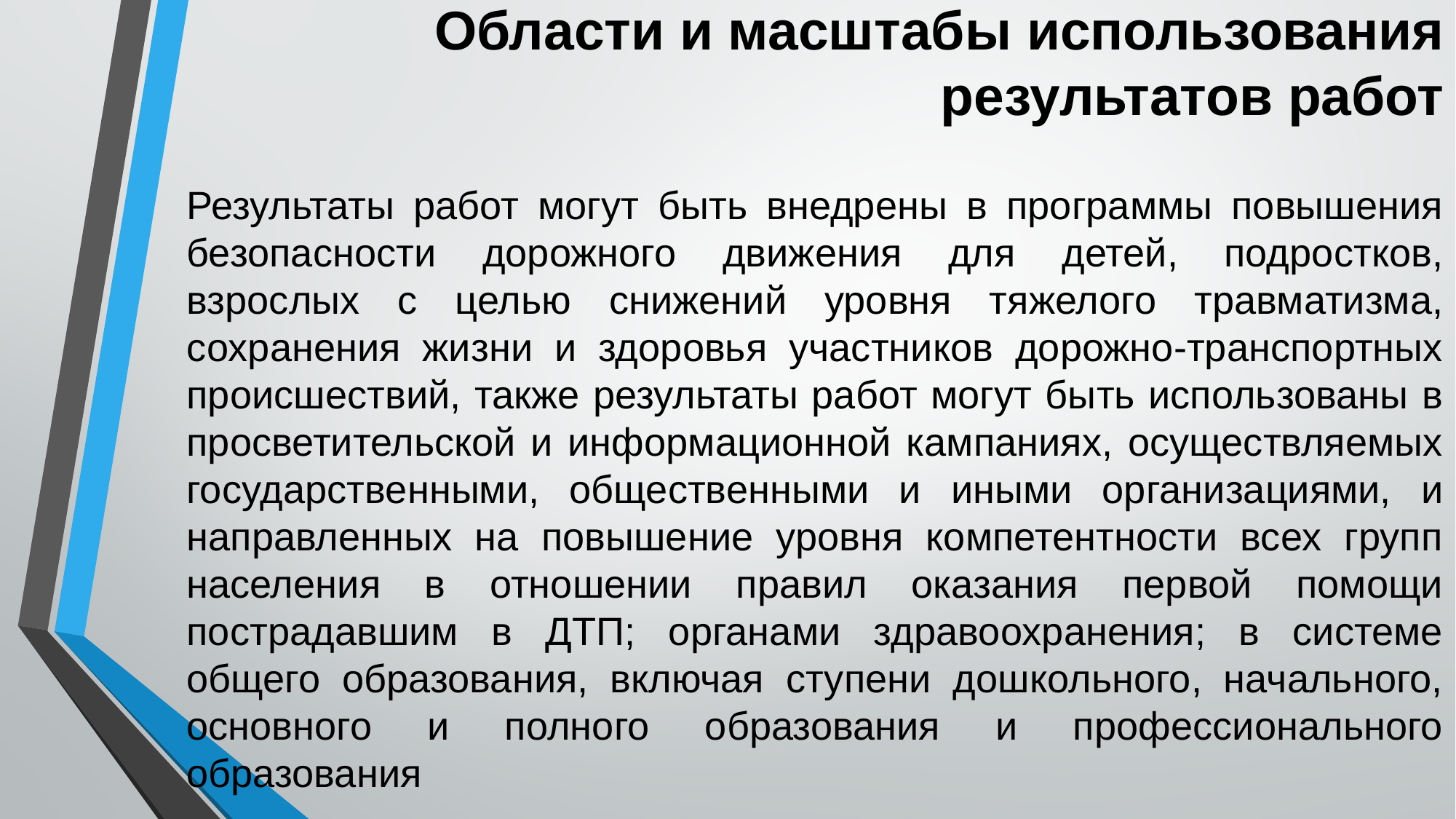

# Области и масштабы использования результатов работ
Результаты работ могут быть внедрены в программы повышения безопасности дорожного движения для детей, подростков, взрослых с целью снижений уровня тяжелого травматизма, сохранения жизни и здоровья участников дорожно-транспортных происшествий, также результаты работ могут быть использованы в просветительской и информационной кампаниях, осуществляемых государственными, общественными и иными организациями, и направленных на повышение уровня компетентности всех групп населения в отношении правил оказания первой помощи пострадавшим в ДТП; органами здравоохранения; в системе общего образования, включая ступени дошкольного, начального, основного и полного образования и профессионального образования